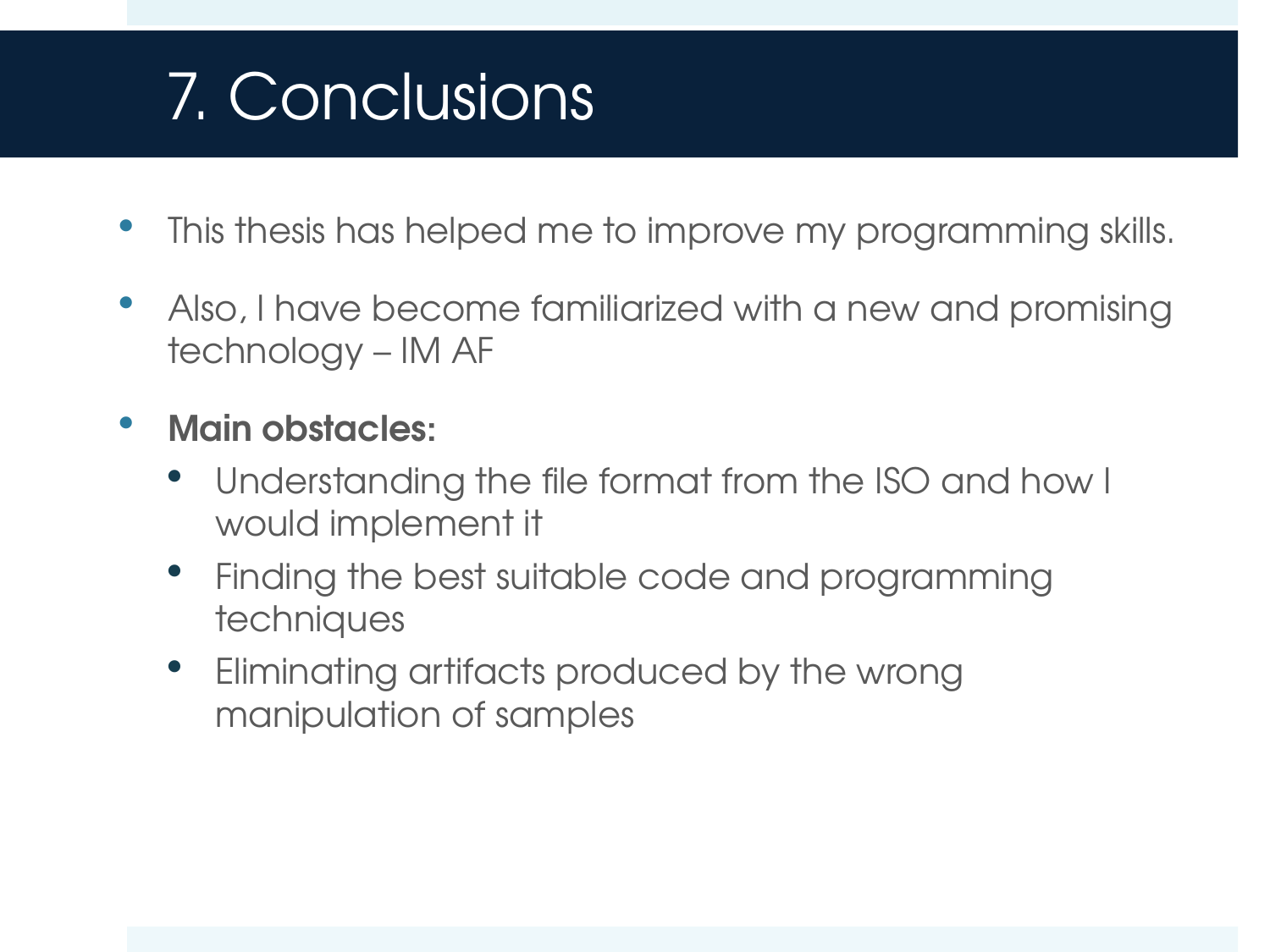

# 7. Conclusions
This thesis has helped me to improve my programming skills.
Also, I have become familiarized with a new and promising technology – IM AF
Main obstacles:
Understanding the file format from the ISO and how I would implement it
Finding the best suitable code and programming techniques
Eliminating artifacts produced by the wrong manipulation of samples